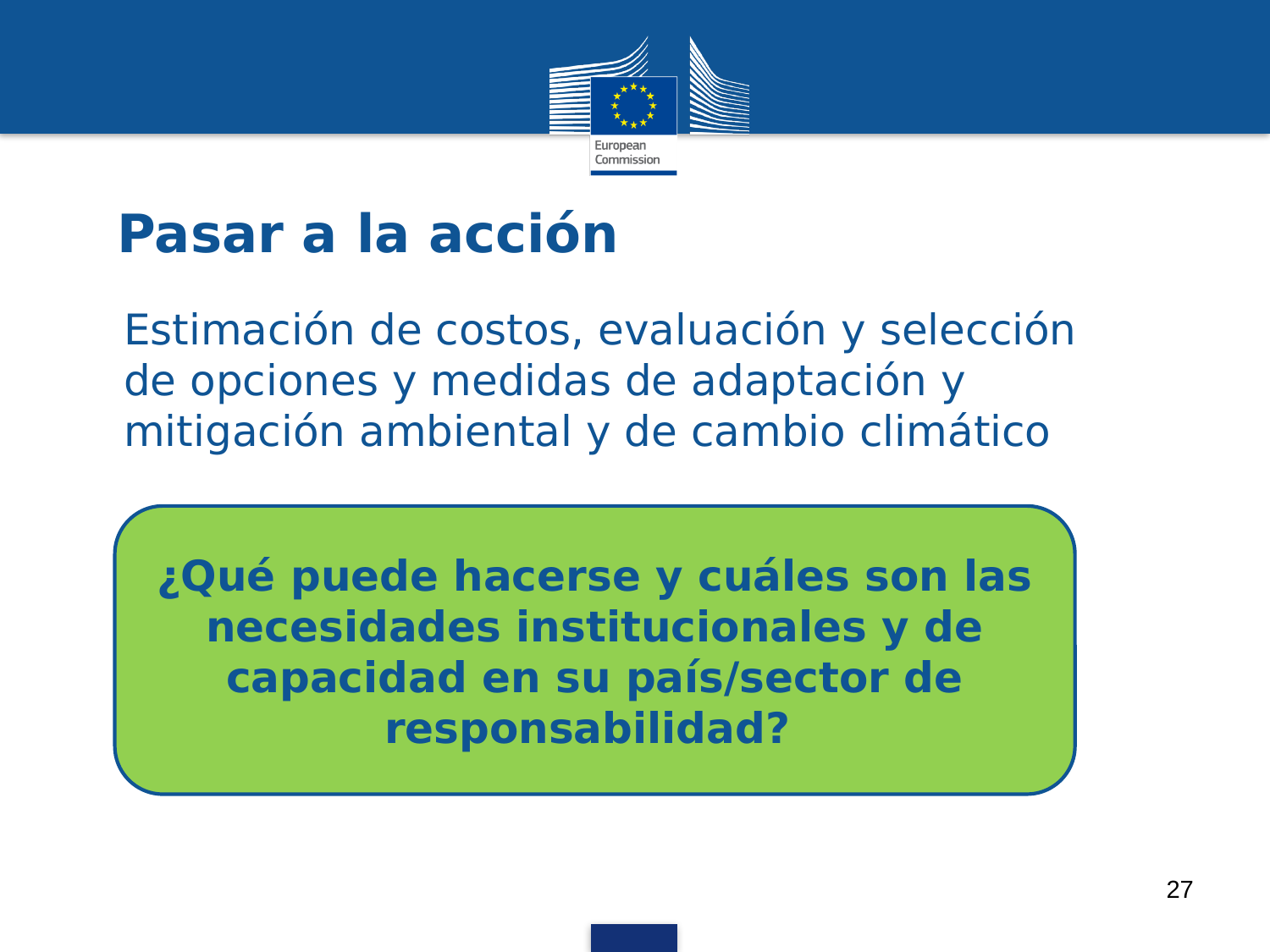

# Pasar a la acción
	Estimación de costos, evaluación y selección de opciones y medidas de adaptación y mitigación ambiental y de cambio climático
¿Qué puede hacerse y cuáles son las necesidades institucionales y de capacidad en su país/sector de responsabilidad?
27